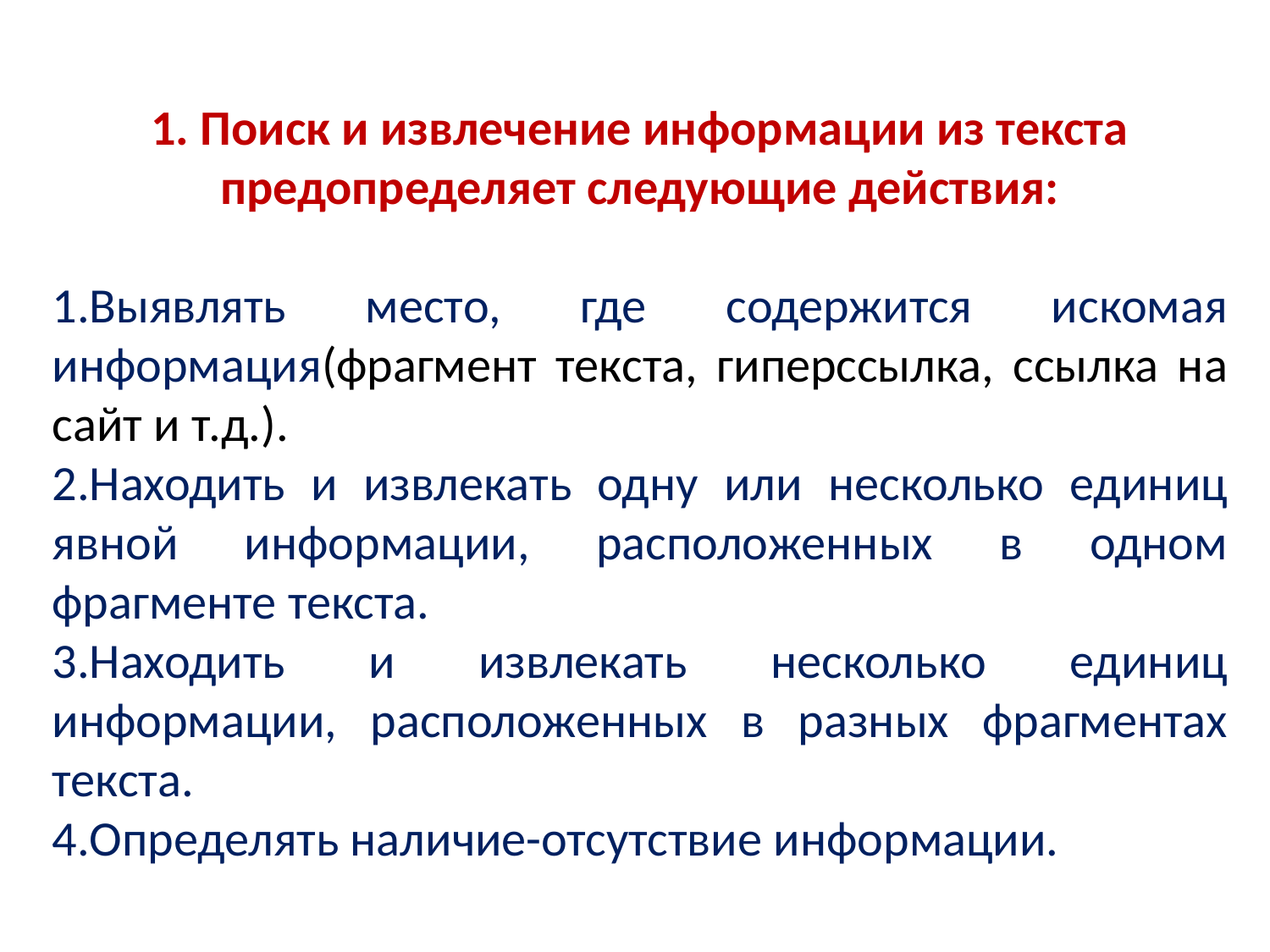

1. Поиск и извлечение информации из текста предопределяет следующие действия:

1.Выявлять место, где содержится искомая информация(фрагмент текста, гиперссылка, ссылка на сайт и т.д.).
2.Находить и извлекать одну или несколько единиц явной информации, расположенных в одном фрагменте текста.
3.Находить и извлекать несколько единиц информации, расположенных в разных фрагментах текста.
4.Определять наличие-отсутствие информации.